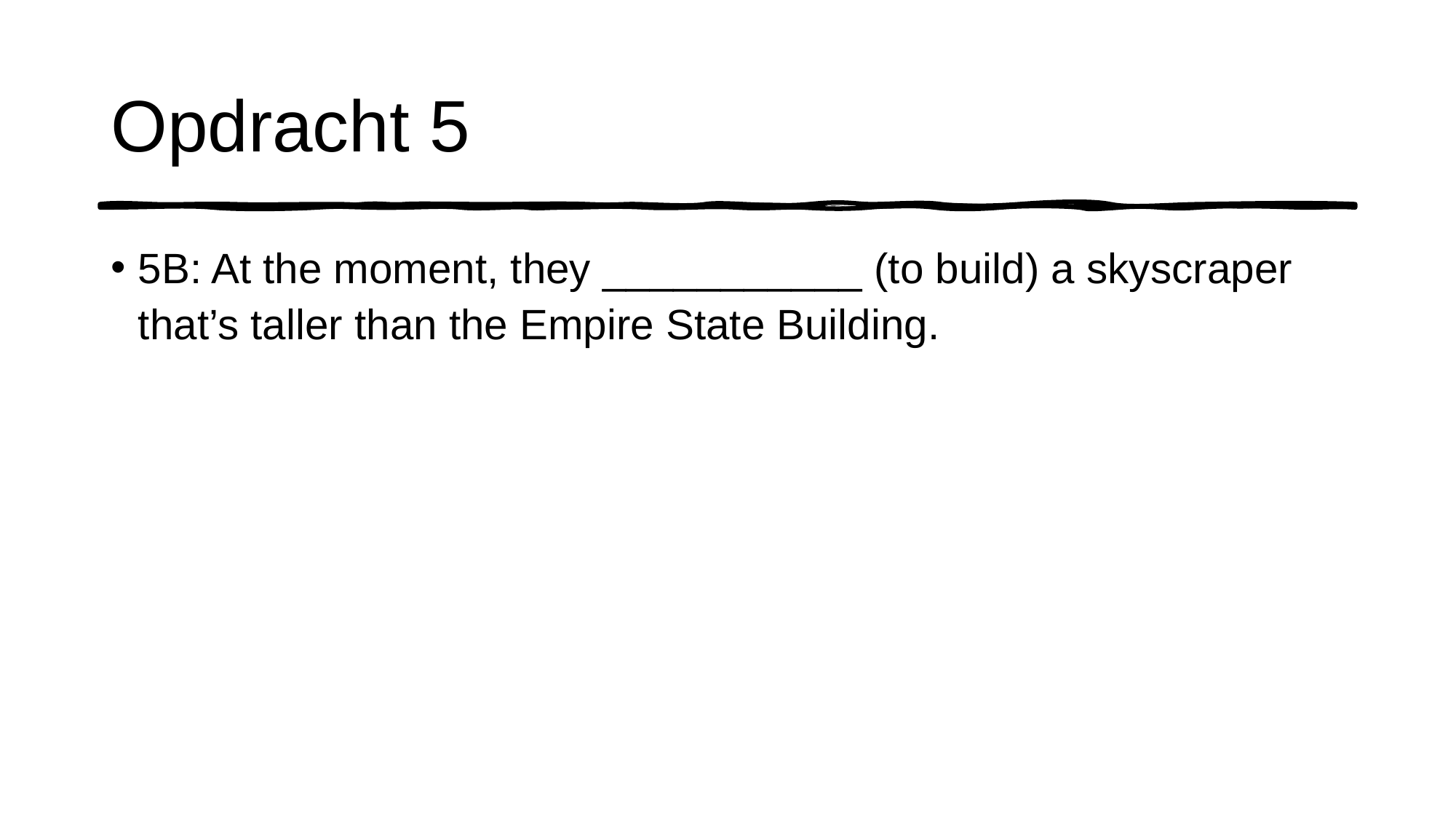

# Opdracht 5
5B: At the moment, they ___________ (to build) a skyscraper that’s taller than the Empire State Building.